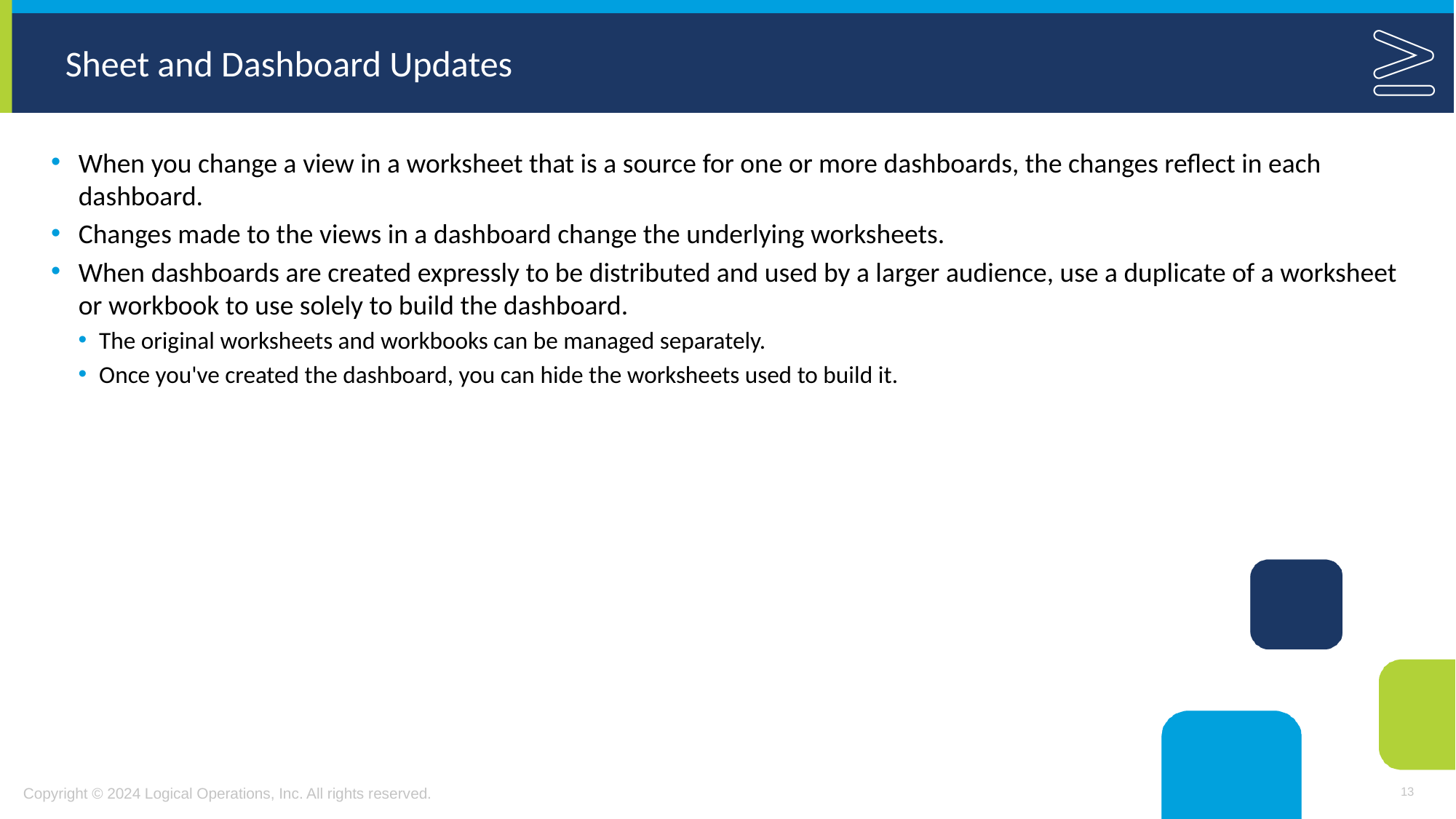

# Sheet and Dashboard Updates
When you change a view in a worksheet that is a source for one or more dashboards, the changes reflect in each dashboard.
Changes made to the views in a dashboard change the underlying worksheets.
When dashboards are created expressly to be distributed and used by a larger audience, use a duplicate of a worksheet or workbook to use solely to build the dashboard.
The original worksheets and workbooks can be managed separately.
Once you've created the dashboard, you can hide the worksheets used to build it.
13